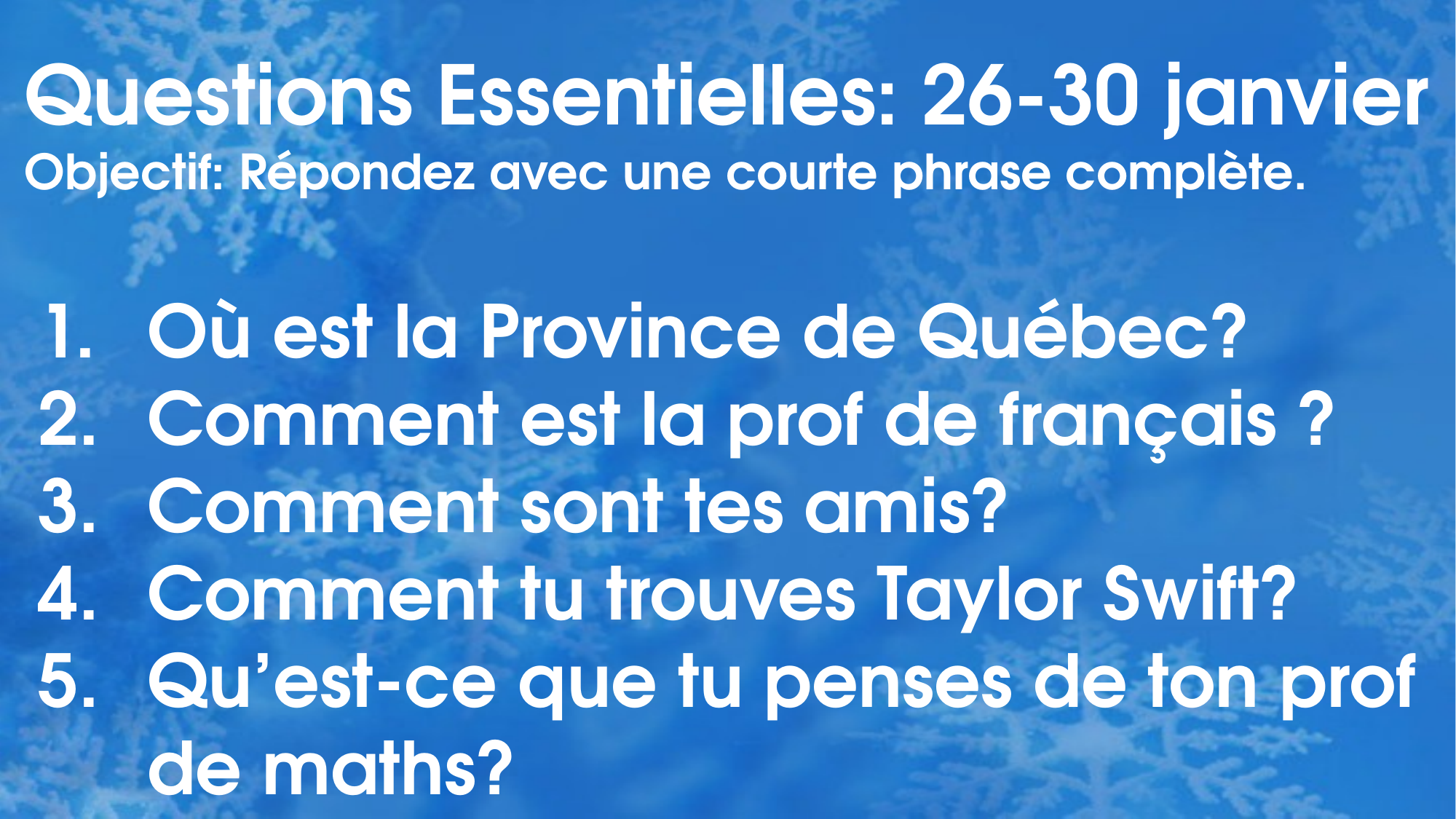

Questions Essentielles: 26-30 janvier
Objectif: Répondez avec une courte phrase complète.
Où est la Province de Québec?
Comment est la prof de français ?
Comment sont tes amis?
Comment tu trouves Taylor Swift?
Qu’est-ce que tu penses de ton prof de maths?